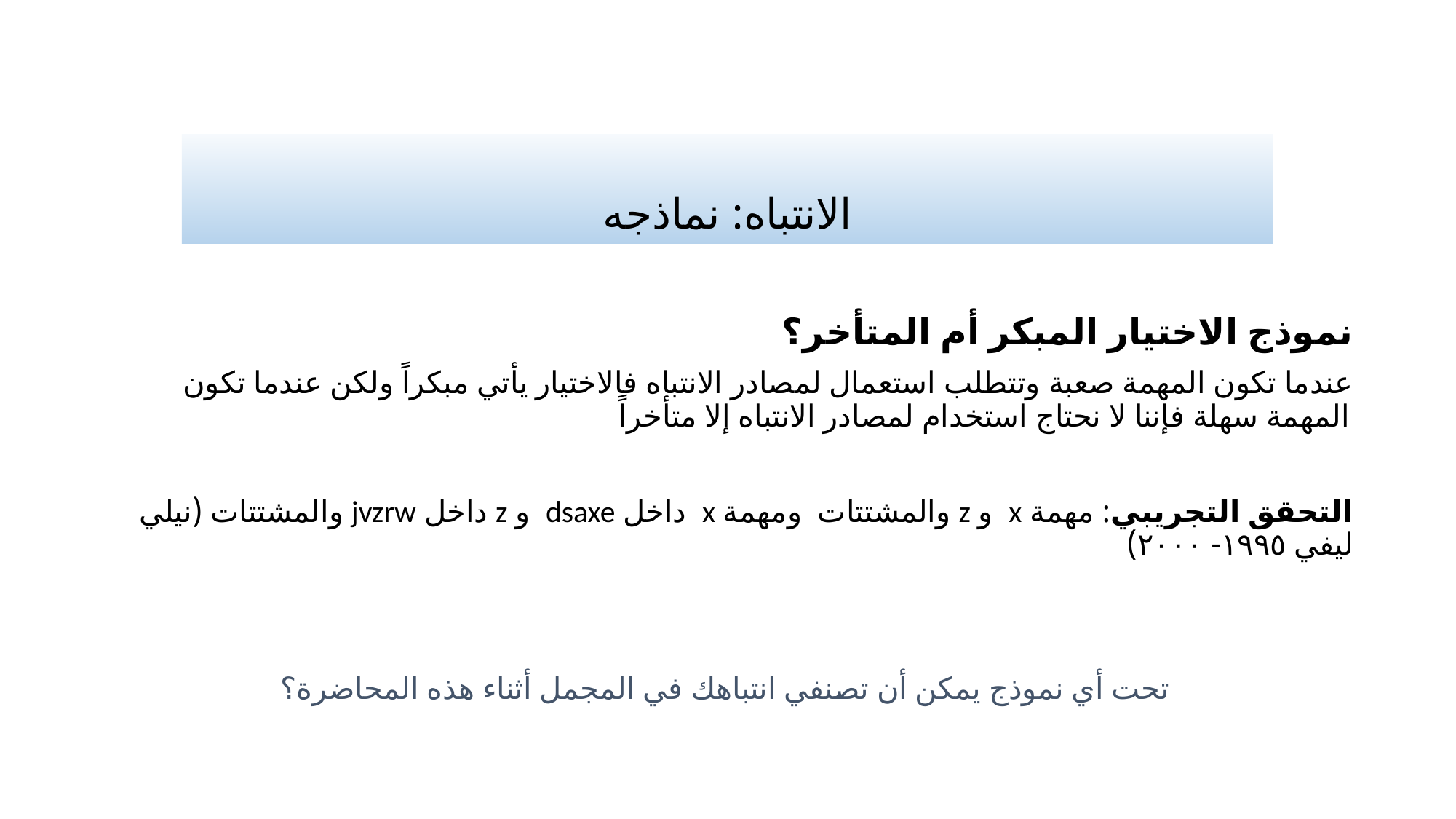

# الانتباه: نماذجه
نموذج الاختيار المبكر أم المتأخر؟
عندما تكون المهمة صعبة وتتطلب استعمال لمصادر الانتباه فالاختيار يأتي مبكراً ولكن عندما تكون المهمة سهلة فإننا لا نحتاج استخدام لمصادر الانتباه إلا متأخراً

التحقق التجريبي: مهمة x  و z والمشتتات  ومهمة x  داخل dsaxe  و z داخل jvzrw والمشتتات (نيلي ليفي ١٩٩٥- ٢٠٠٠)

تحت أي نموذج يمكن أن تصنفي انتباهك في المجمل أثناء هذه المحاضرة؟